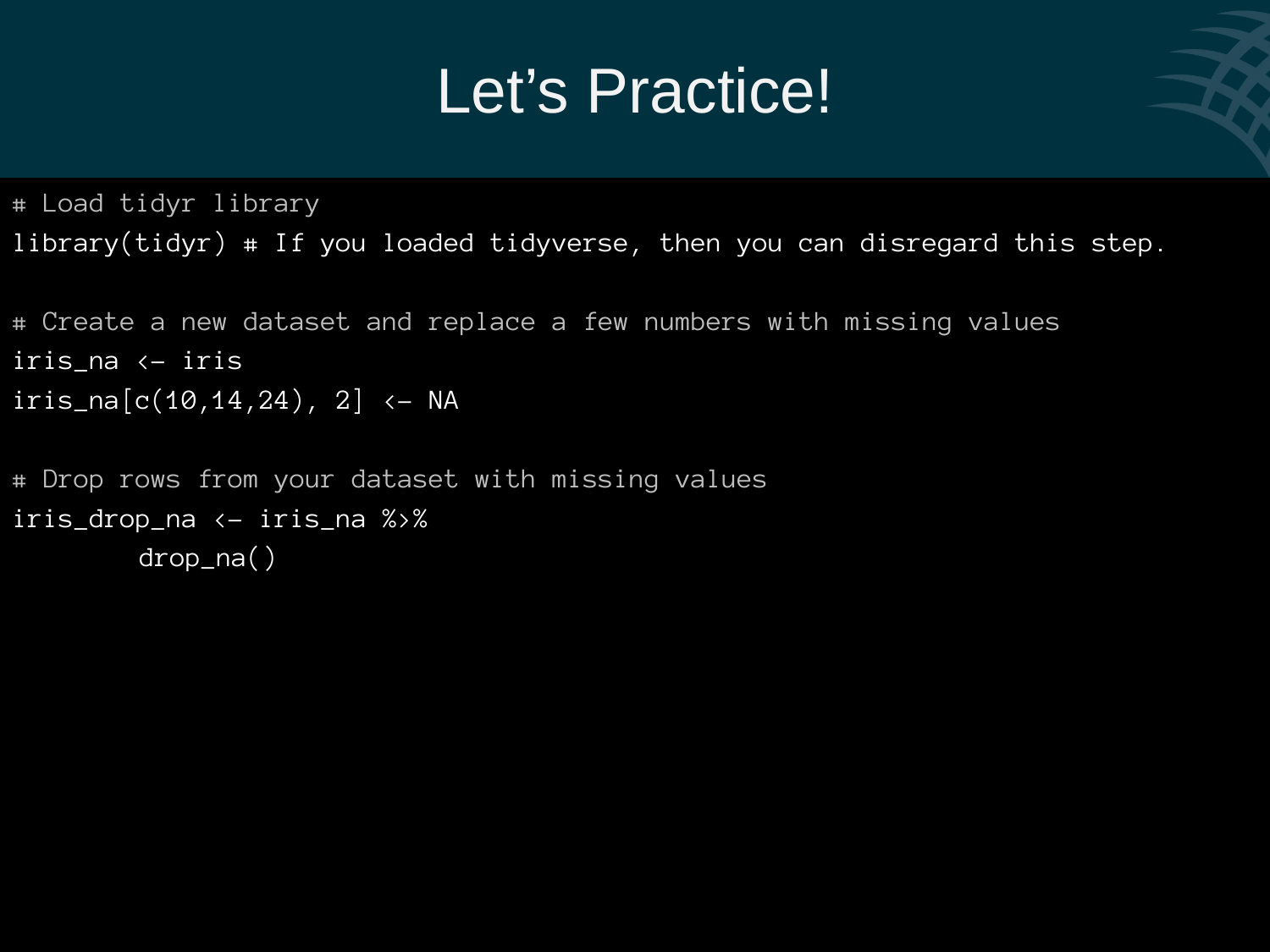

# Let’s Practice!
# Load tidyr library
library(tidyr) # If you loaded tidyverse, then you can disregard this step.

# Create a new dataset and replace a few numbers with missing values
iris_na <- iris
iris_na[c(10,14,24), 2] <- NA

# Drop rows from your dataset with missing values
iris_drop_na <- iris_na %>%
	drop_na()